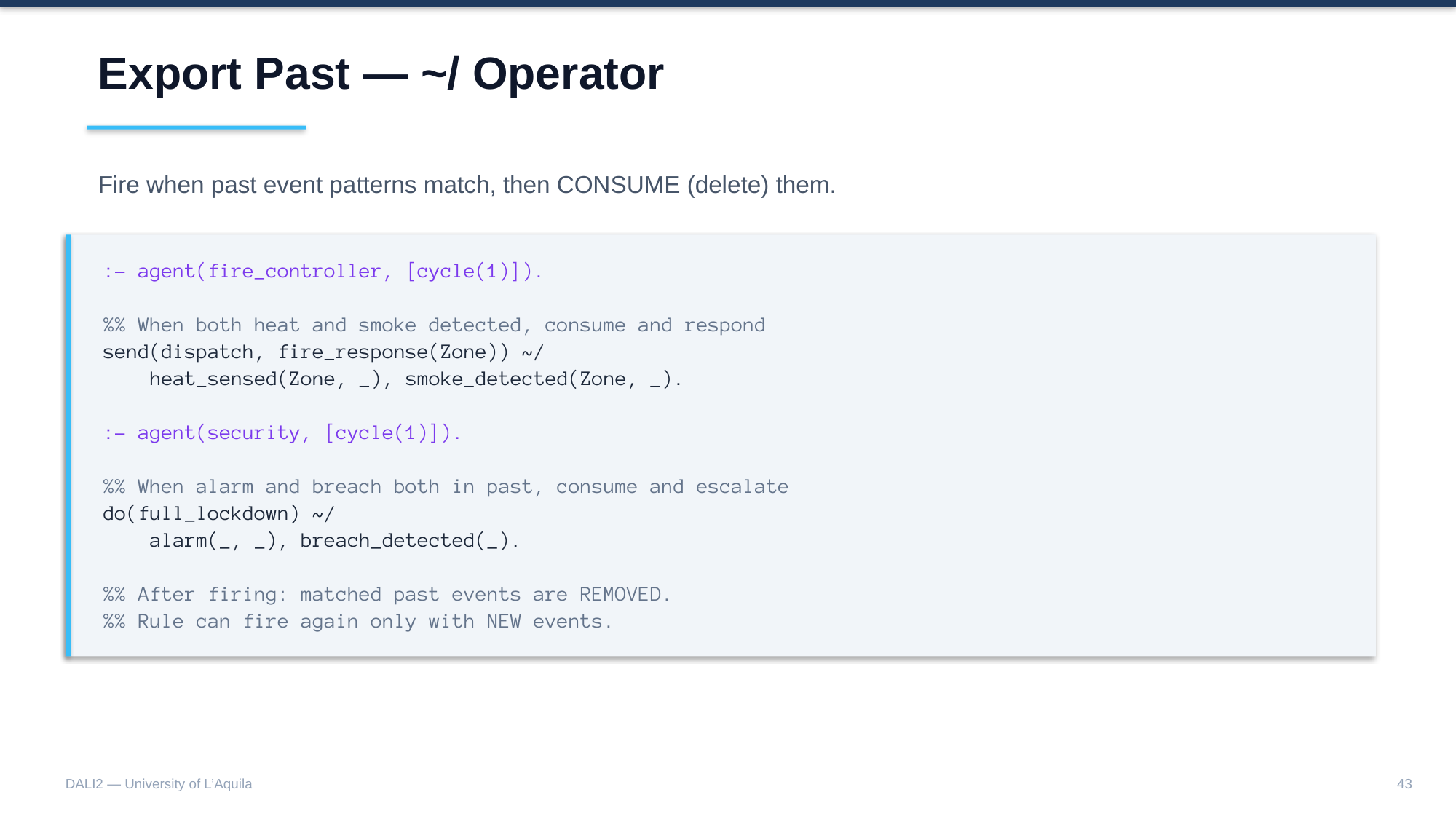

Export Past — ~/ Operator

Fire when past event patterns match, then CONSUME (delete) them.

:- agent(fire_controller, [cycle(1)]).

%% When both heat and smoke detected, consume and respond
send(dispatch, fire_response(Zone)) ~/
    heat_sensed(Zone, _), smoke_detected(Zone, _).

:- agent(security, [cycle(1)]).

%% When alarm and breach both in past, consume and escalate
do(full_lockdown) ~/
    alarm(_, _), breach_detected(_).

%% After firing: matched past events are REMOVED.
%% Rule can fire again only with NEW events.
DALI2 — University of L’Aquila
43